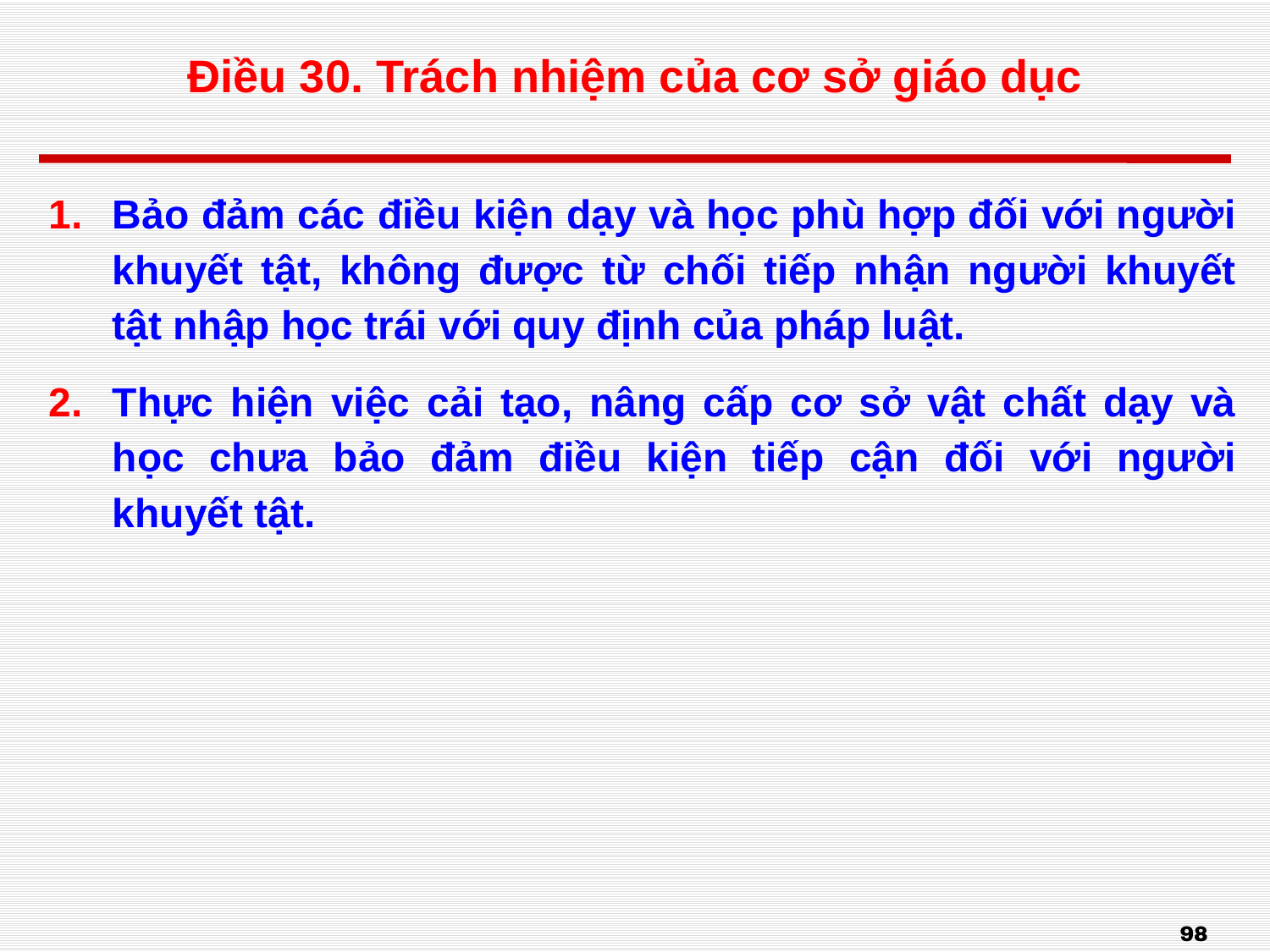

# Điều 30. Trách nhiệm của cơ sở giáo dục
Bảo đảm các điều kiện dạy và học phù hợp đối với người khuyết tật, không được từ chối tiếp nhận người khuyết tật nhập học trái với quy định của pháp luật.
Thực hiện việc cải tạo, nâng cấp cơ sở vật chất dạy và học chưa bảo đảm điều kiện tiếp cận đối với người khuyết tật.